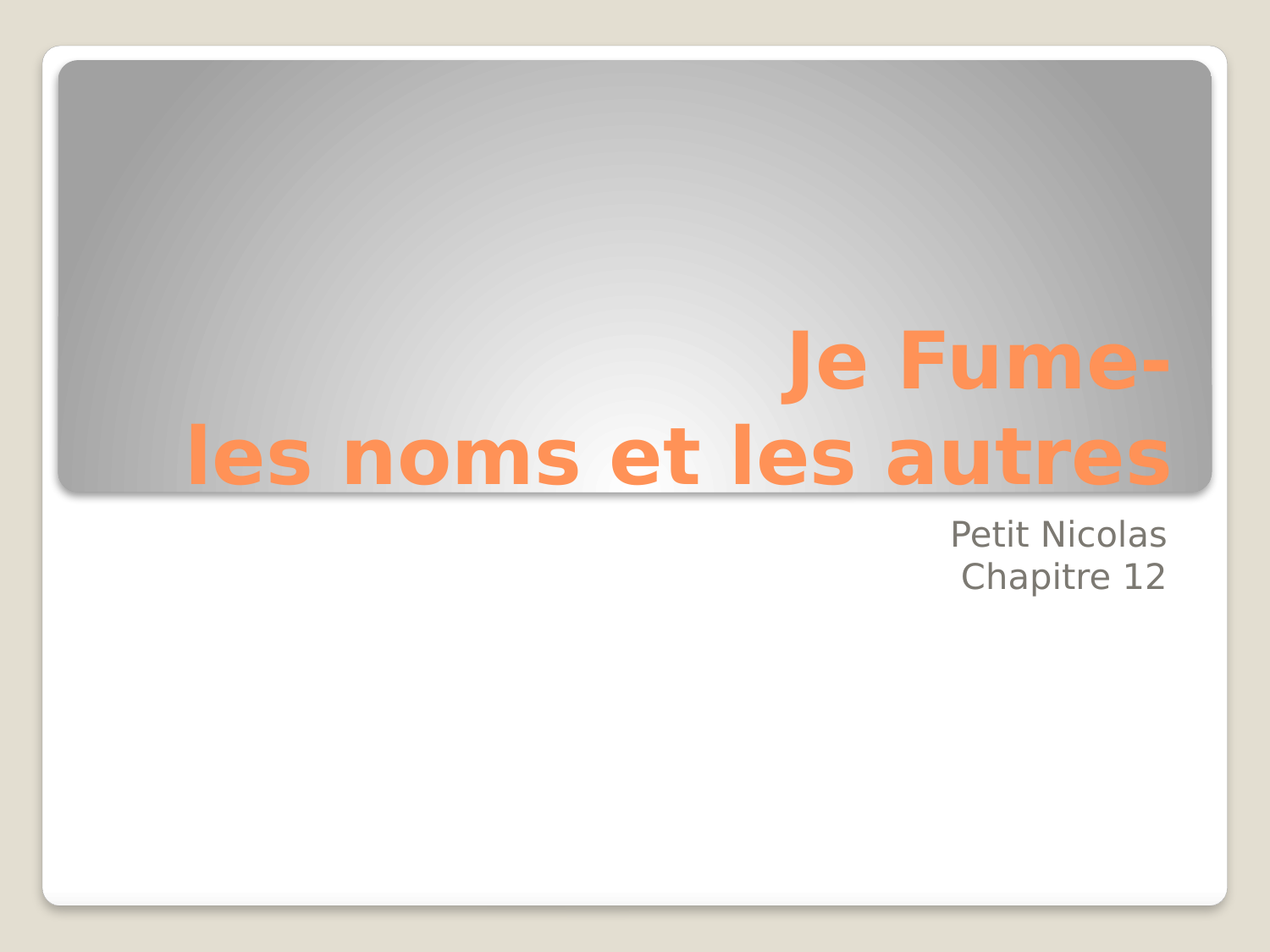

# Je Fume- les noms et les autres
Petit Nicolas
Chapitre 12